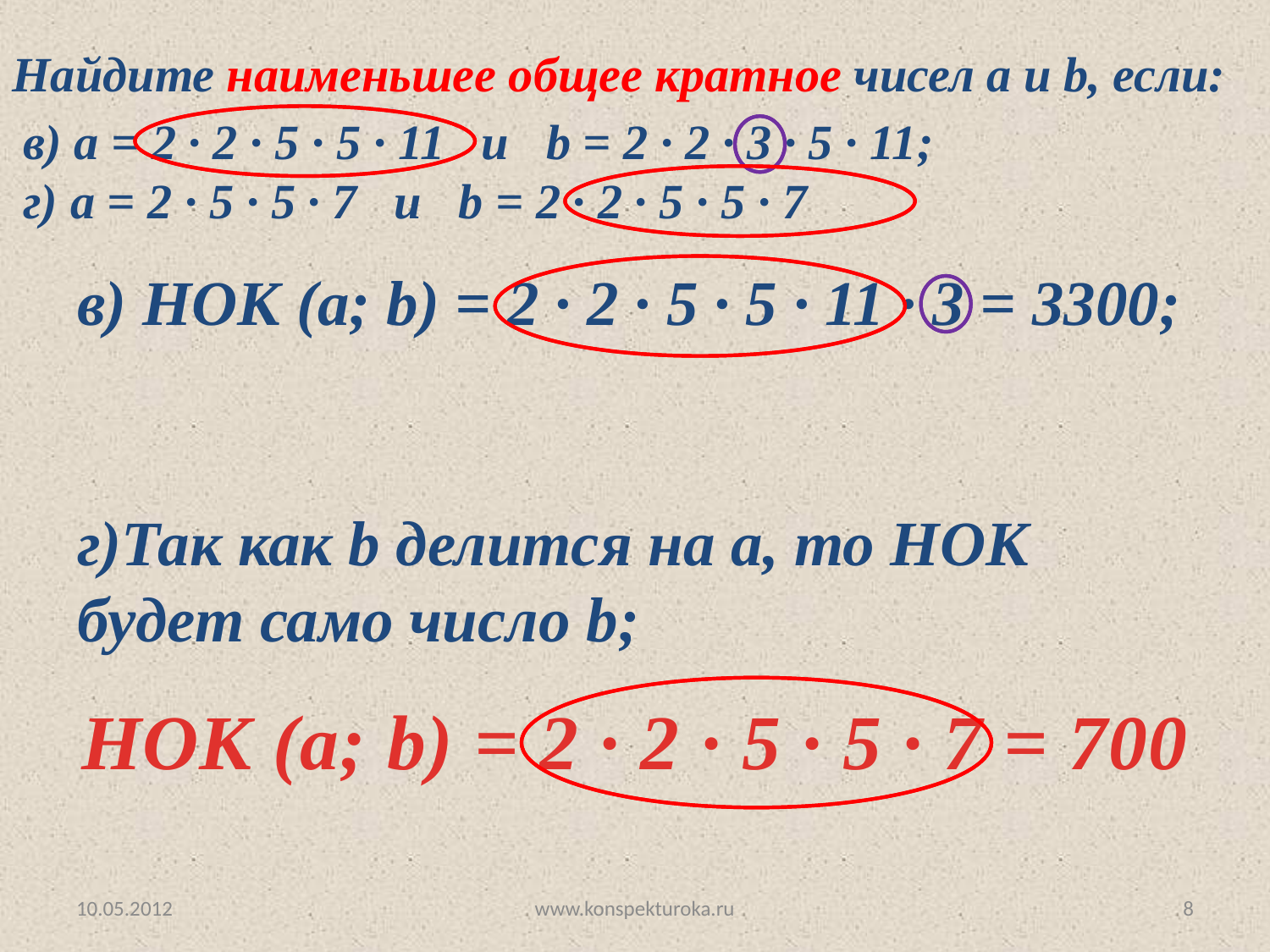

Найдите наименьшее общее кратное чисел а и b, если:
в) а = 2 ∙ 2 ∙ 5 ∙ 5 ∙ 11   и   b = 2 ∙ 2 ∙ 3 ∙ 5 ∙ 11;
г) a = 2 ∙ 5 ∙ 5 ∙ 7   и   b = 2 ∙ 2 ∙ 5 ∙ 5 ∙ 7

в) НОК (а; b) = 2 ∙ 2 ∙ 5 ∙ 5 ∙ 11 ∙ 3 = 3300;

г)Так как b делится на а, то НОК будет само число b;

НОК (а; b) = 2 ∙ 2 ∙ 5 ∙ 5 ∙ 7 = 700
10.05.2012
www.konspekturoka.ru
8